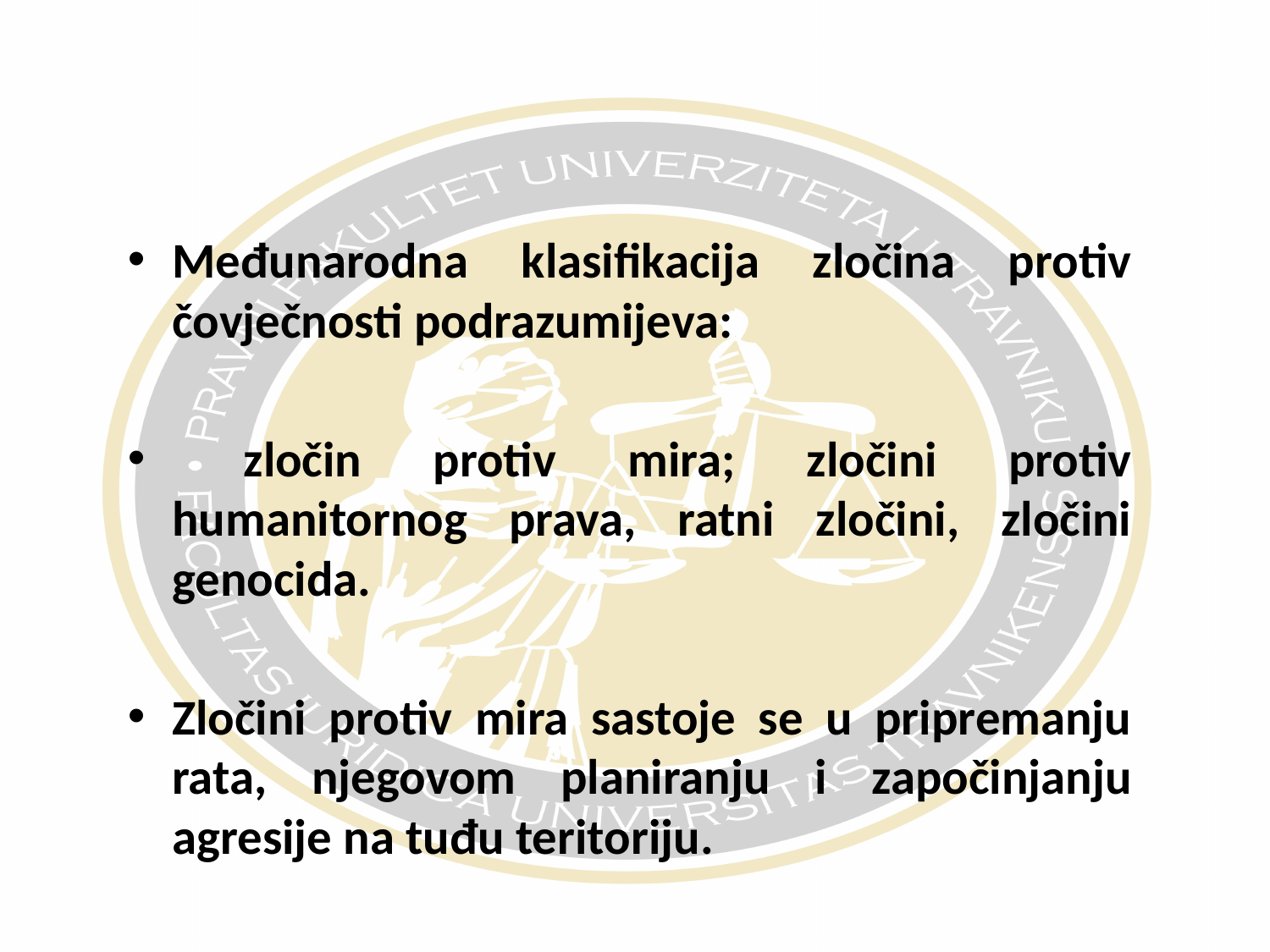

#
Međunarodna klasifikacija zločina protiv čovječnosti podrazumijeva:

 zločin protiv mira; zločini protiv humanitornog prava, ratni zločini, zločini genocida.

Zločini protiv mira sastoje se u pripremanju rata, njegovom planiranju i započinjanju agresije na tuđu teritoriju.